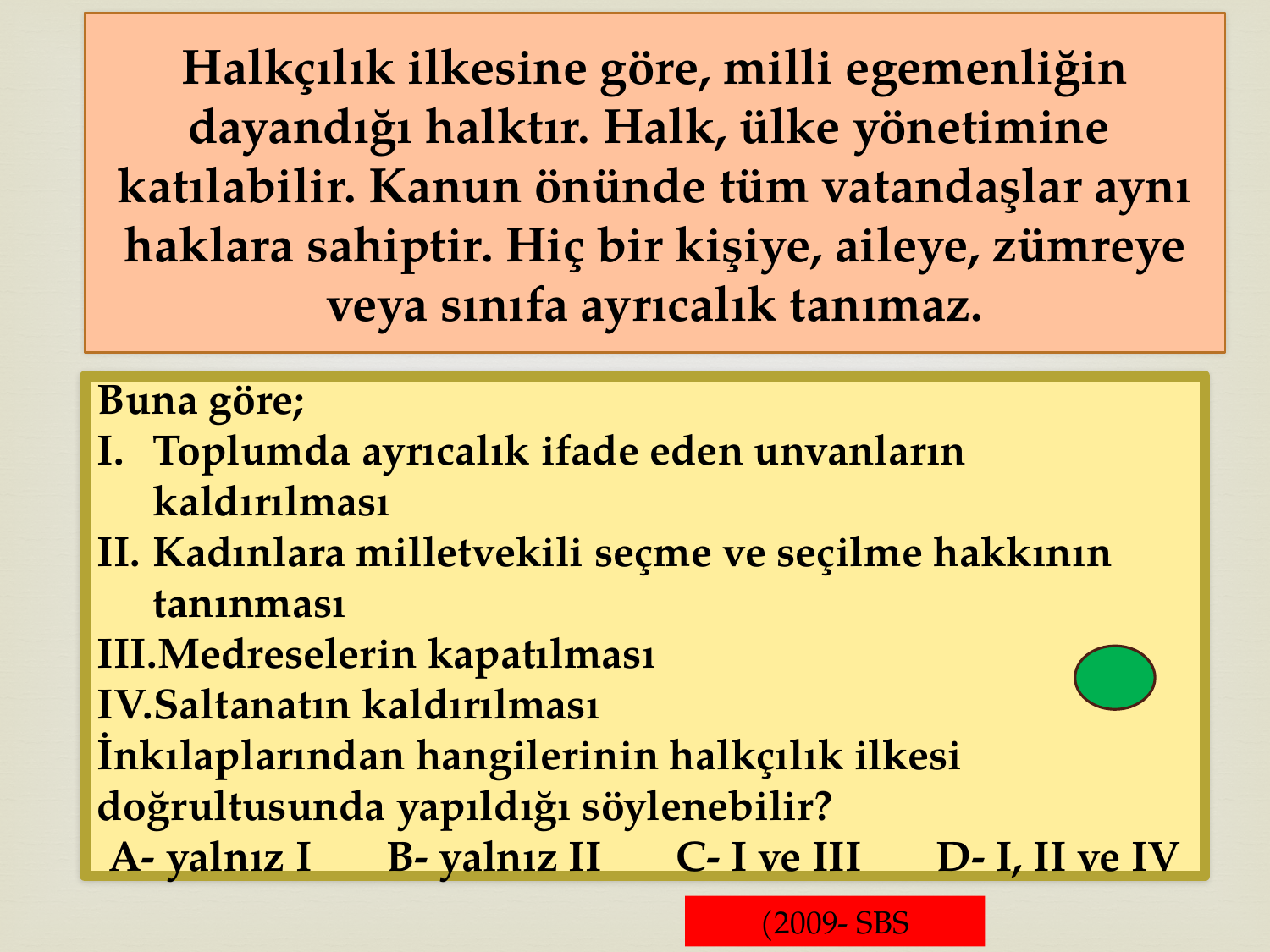

Halkçılık ilkesine göre, milli egemenliğin dayandığı halktır. Halk, ülke yönetimine  katılabilir. Kanun önünde tüm vatandaşlar aynı haklara sahiptir. Hiç bir kişiye, aileye, zümreye veya sınıfa ayrıcalık tanımaz.
Buna göre;
Toplumda ayrıcalık ifade eden unvanların kaldırılması
Kadınlara milletvekili seçme ve seçilme hakkının tanınması
Medreselerin kapatılması
Saltanatın kaldırılması
İnkılaplarından hangilerinin halkçılık ilkesi doğrultusunda yapıldığı söylenebilir?
A- yalnız I       B- yalnız II       C- I ve III       D- I, II ve IV

(2009- SBS